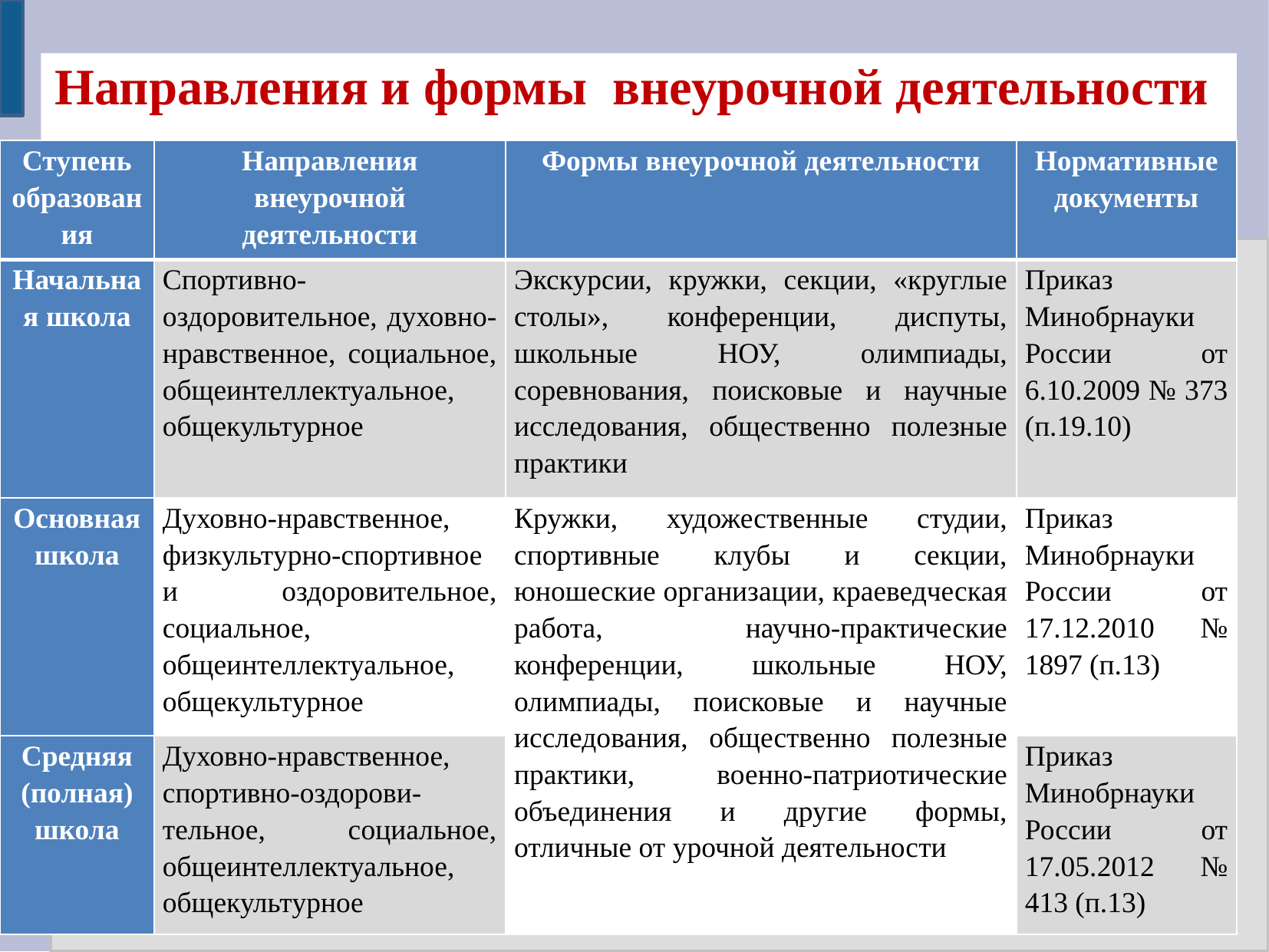

Направления и формы  внеурочной деятельности
| Ступень образования | Направления внеурочной деятельности | Формы внеурочной деятельности | Нормативные документы |
| --- | --- | --- | --- |
| Начальная школа | Спортивно-оздоровительное, духовно-нравственное, социальное, общеинтеллектуальное, общекультурное | Экскурсии, кружки, секции, «круглые столы», конференции, диспуты, школьные НОУ, олимпиады, соревнования, поисковые и научные исследования, общественно полезные практики | Приказ Минобрнауки России от 6.10.2009 № 373 (п.19.10) |
| Основная школа | Духовно-нравственное, физкультурно-спортивное и оздоровительное, социальное, общеинтеллектуальное, общекультурное | Кружки, художественные студии, спортивные клубы и секции, юношеские организации, краеведческая работа, научно-практические конференции, школьные НОУ, олимпиады, поисковые и научные исследования, общественно полезные практики, военно-патриотические объединения и другие формы, отличные от урочной деятельности | Приказ Минобрнауки России от 17.12.2010 № 1897 (п.13) |
| Средняя (полная) школа | Духовно-нравственное, спортивно-оздорови-тельное, социальное, общеинтеллектуальное, общекультурное |  | Приказ Минобрнауки России от 17.05.2012 № 413 (п.13) |